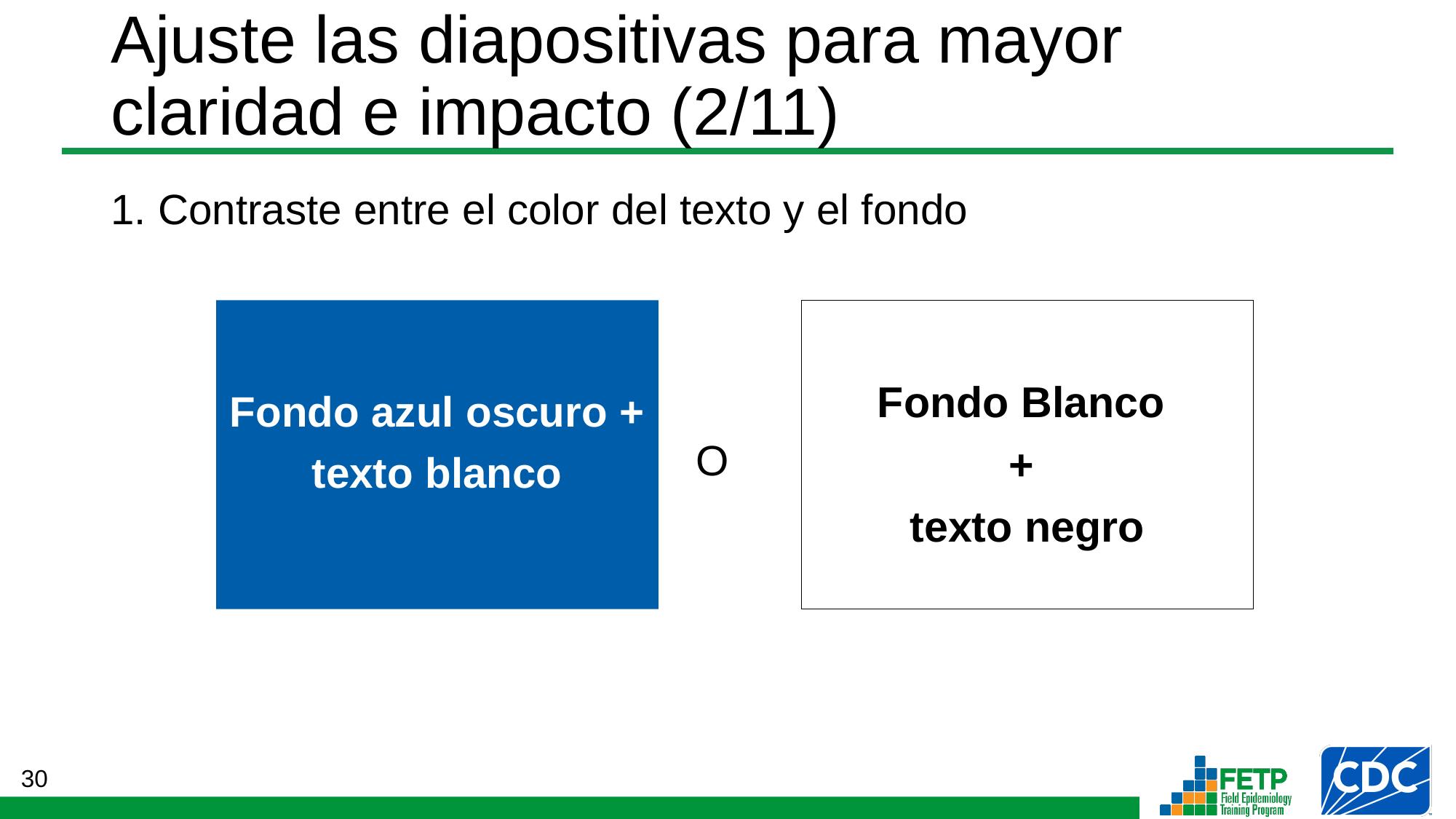

# Ajuste las diapositivas para mayor claridad e impacto (2/11)
1. Contraste entre el color del texto y el fondo

Fondo azul oscuro +
texto blanco

Fondo Blanco
+
texto negro
O